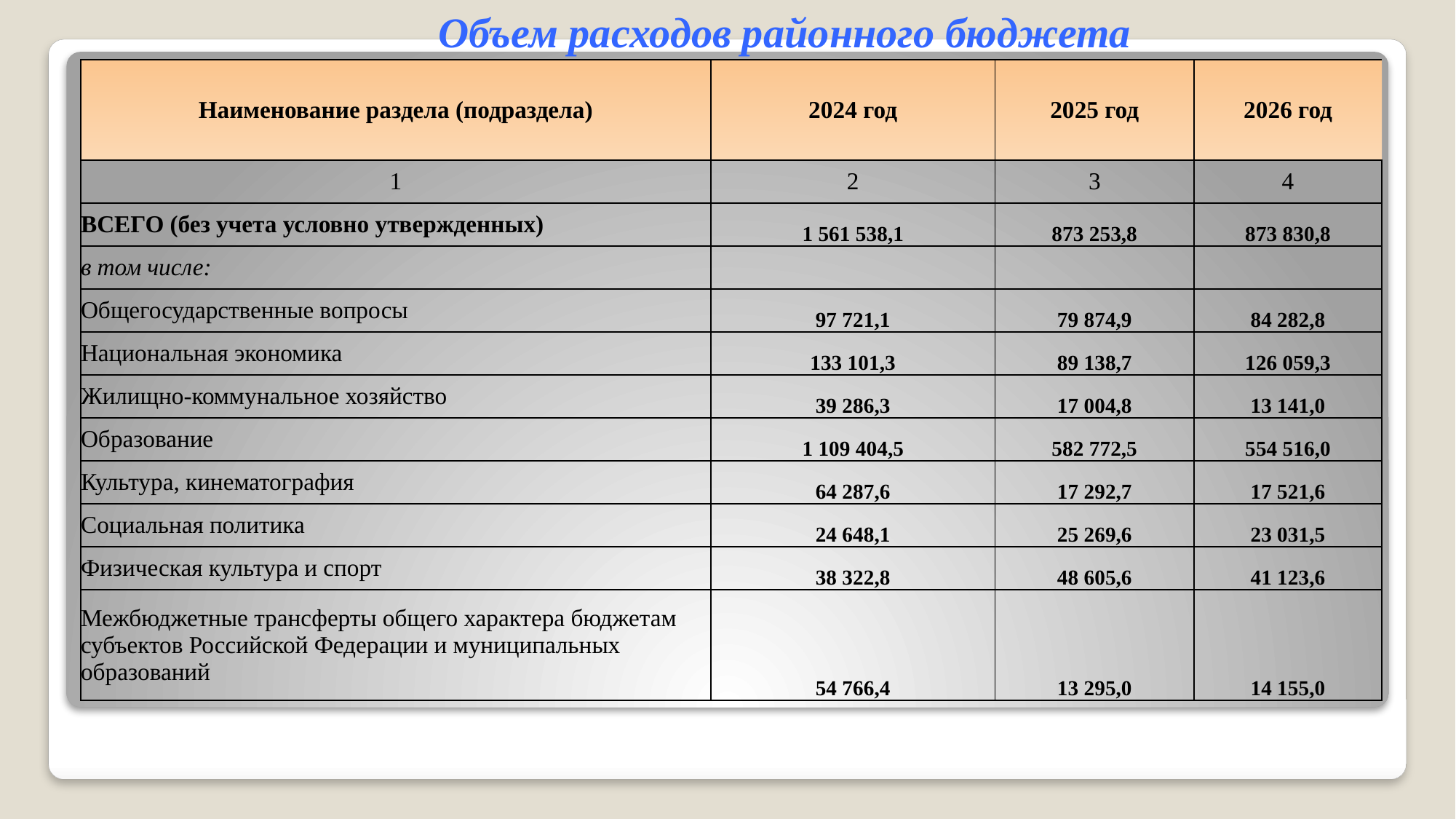

Объем расходов районного бюджета
по разделам классификации расходов бюджетов
| Наименование раздела (подраздела) | 2024 год | 2025 год | 2026 год |
| --- | --- | --- | --- |
| 1 | 2 | 3 | 4 |
| ВСЕГО (без учета условно утвержденных) | 1 561 538,1 | 873 253,8 | 873 830,8 |
| в том числе: |  |  |  |
| Общегосударственные вопросы | 97 721,1 | 79 874,9 | 84 282,8 |
| Национальная экономика | 133 101,3 | 89 138,7 | 126 059,3 |
| Жилищно-коммунальное хозяйство | 39 286,3 | 17 004,8 | 13 141,0 |
| Образование | 1 109 404,5 | 582 772,5 | 554 516,0 |
| Культура, кинематография | 64 287,6 | 17 292,7 | 17 521,6 |
| Социальная политика | 24 648,1 | 25 269,6 | 23 031,5 |
| Физическая культура и спорт | 38 322,8 | 48 605,6 | 41 123,6 |
| Межбюджетные трансферты общего характера бюджетам субъектов Российской Федерации и муниципальных образований | 54 766,4 | 13 295,0 | 14 155,0 |